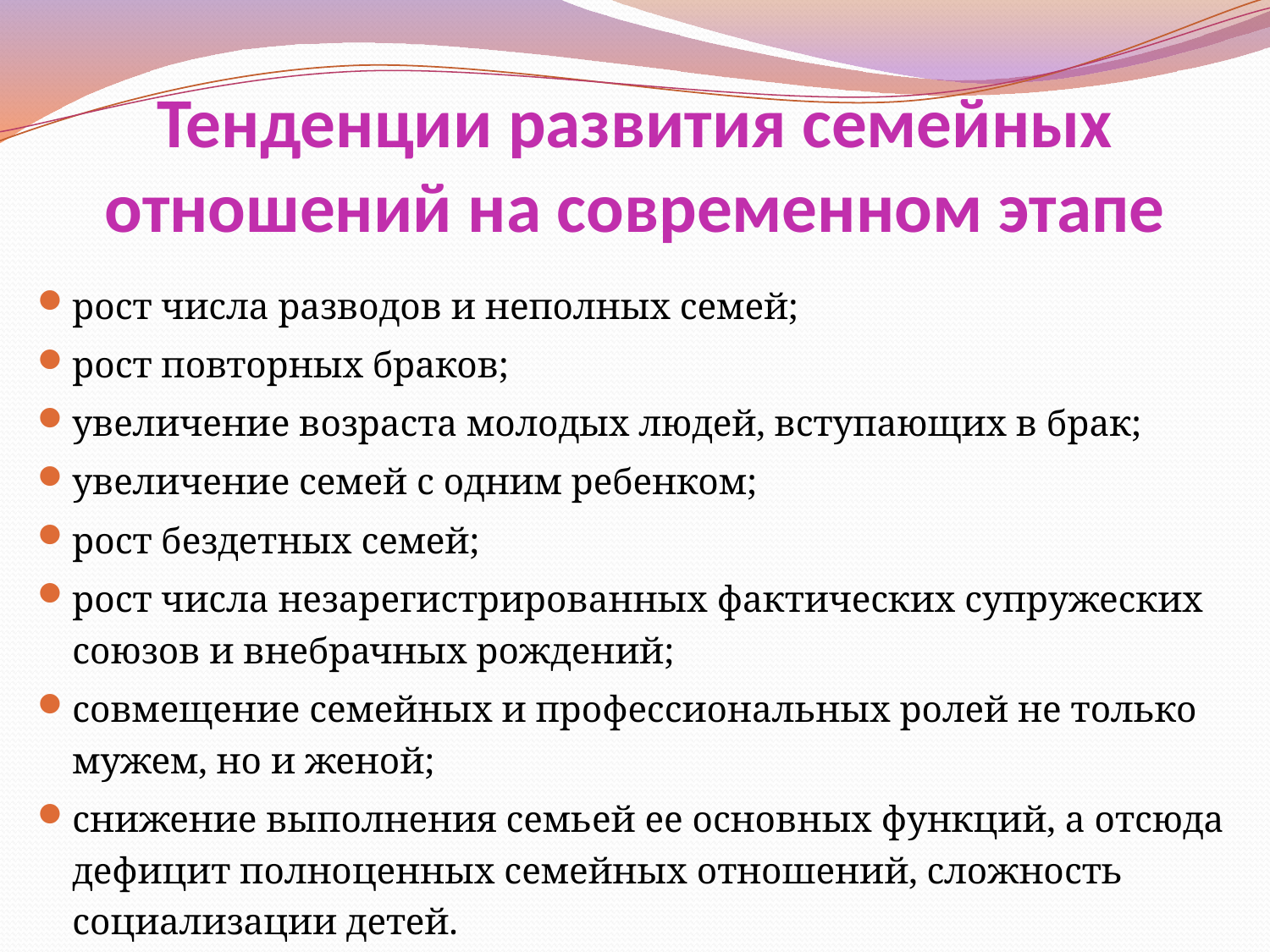

# Тенденции развития семейных отношений на современном этапе
рост числа разводов и неполных семей;
рост повторных браков;
увеличение возраста молодых людей, вступающих в брак;
увеличение семей с одним ребенком;
рост бездетных семей;
рост числа незарегистрированных фактических супружеских союзов и внебрачных рождений;
совмещение семейных и профессиональных ролей не только мужем, но и женой;
снижение выполнения семьей ее основных функций, а отсюда дефицит полноценных семейных отношений, сложность социализации детей.